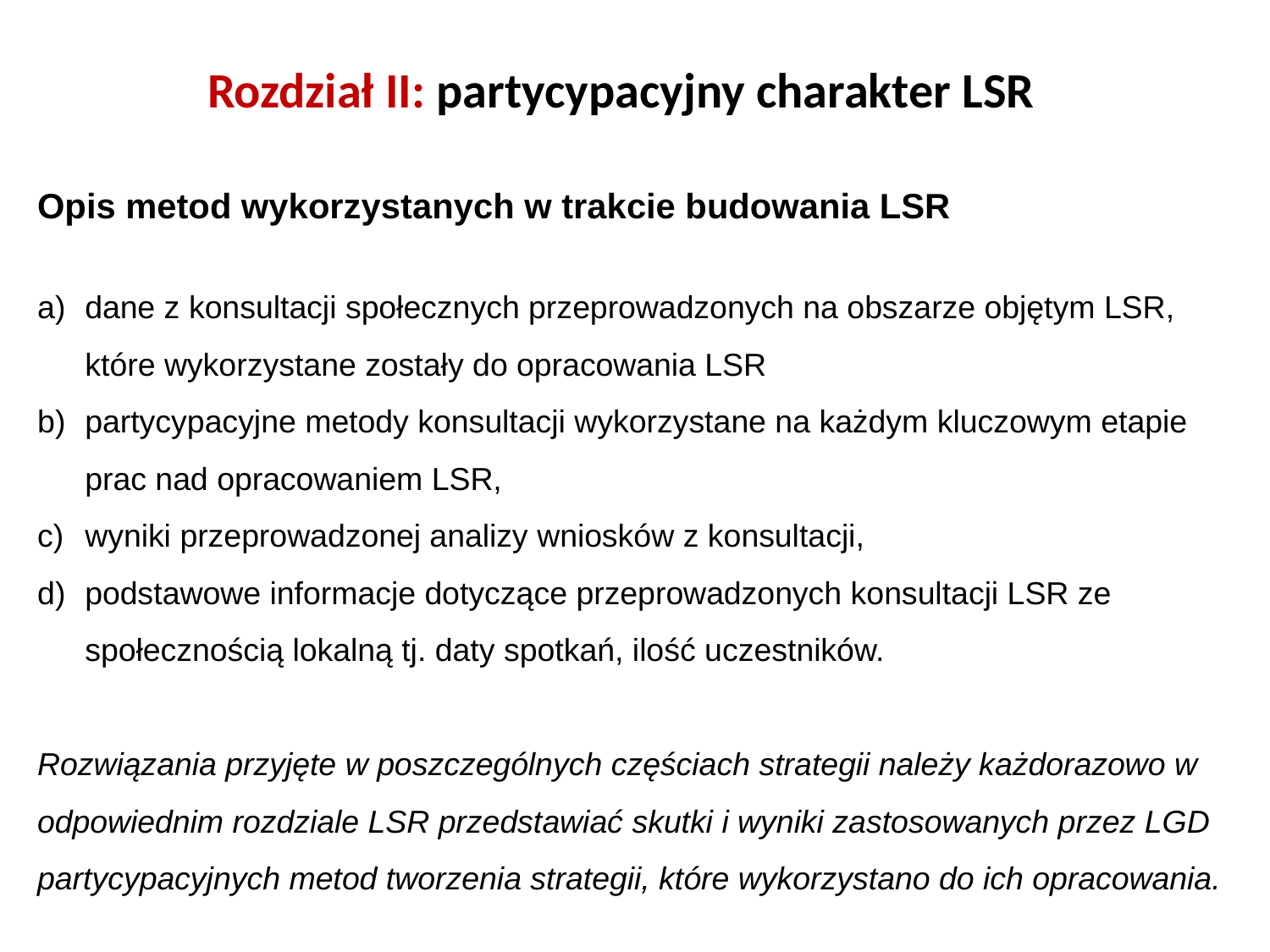

# Rozdział II: partycypacyjny charakter LSR

Opis metod wykorzystanych w trakcie budowania LSR

dane z konsultacji społecznych przeprowadzonych na obszarze objętym LSR, które wykorzystane zostały do opracowania LSR
partycypacyjne metody konsultacji wykorzystane na każdym kluczowym etapie prac nad opracowaniem LSR,
wyniki przeprowadzonej analizy wniosków z konsultacji,
podstawowe informacje dotyczące przeprowadzonych konsultacji LSR ze społecznością lokalną tj. daty spotkań, ilość uczestników.

Rozwiązania przyjęte w poszczególnych częściach strategii należy każdorazowo w odpowiednim rozdziale LSR przedstawiać skutki i wyniki zastosowanych przez LGD partycypacyjnych metod tworzenia strategii, które wykorzystano do ich opracowania.